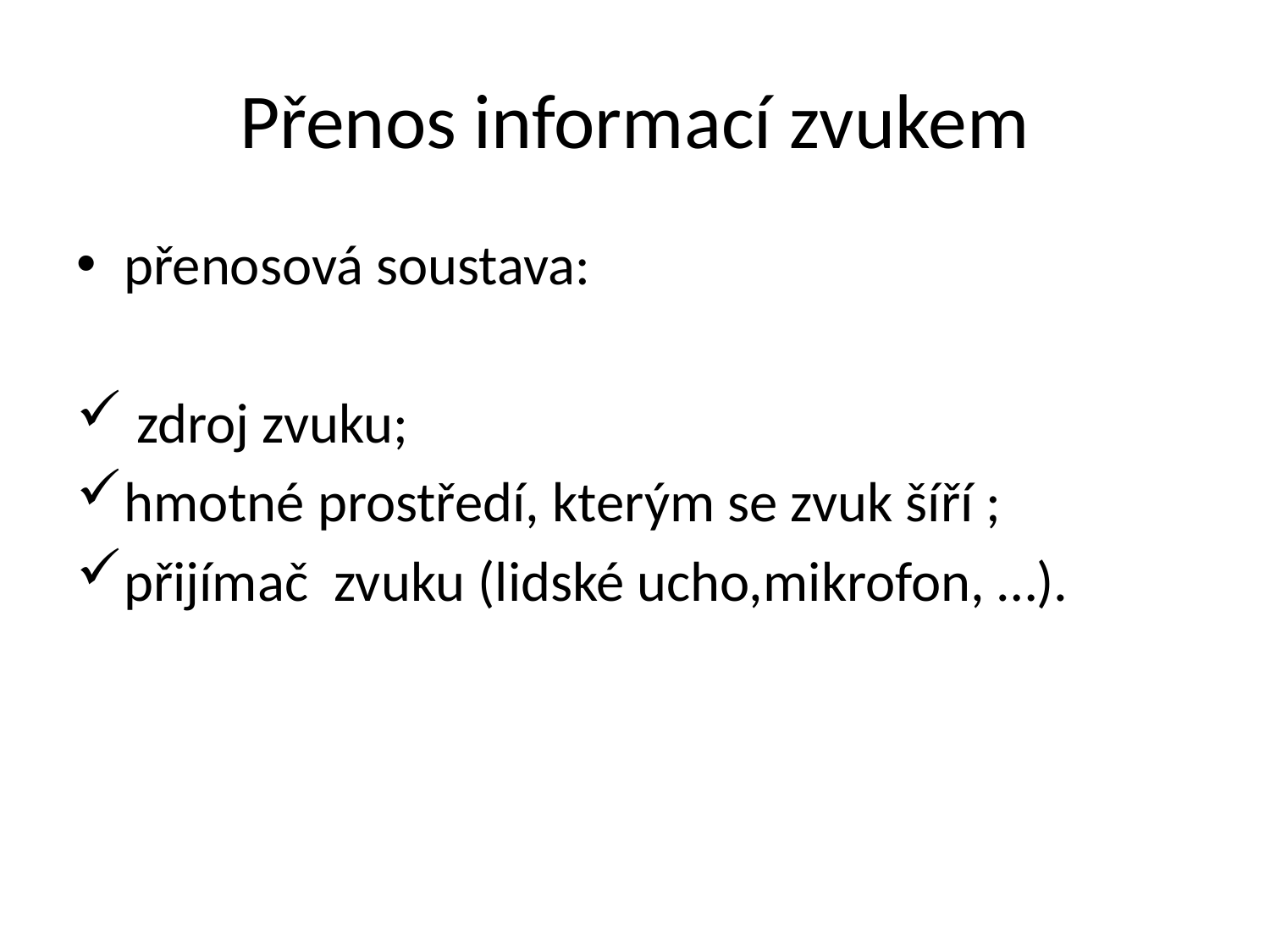

# Přenos informací zvukem
přenosová soustava:

 zdroj zvuku;
hmotné prostředí, kterým se zvuk šíří ;
přijímač  zvuku (lidské ucho,mikrofon, …).